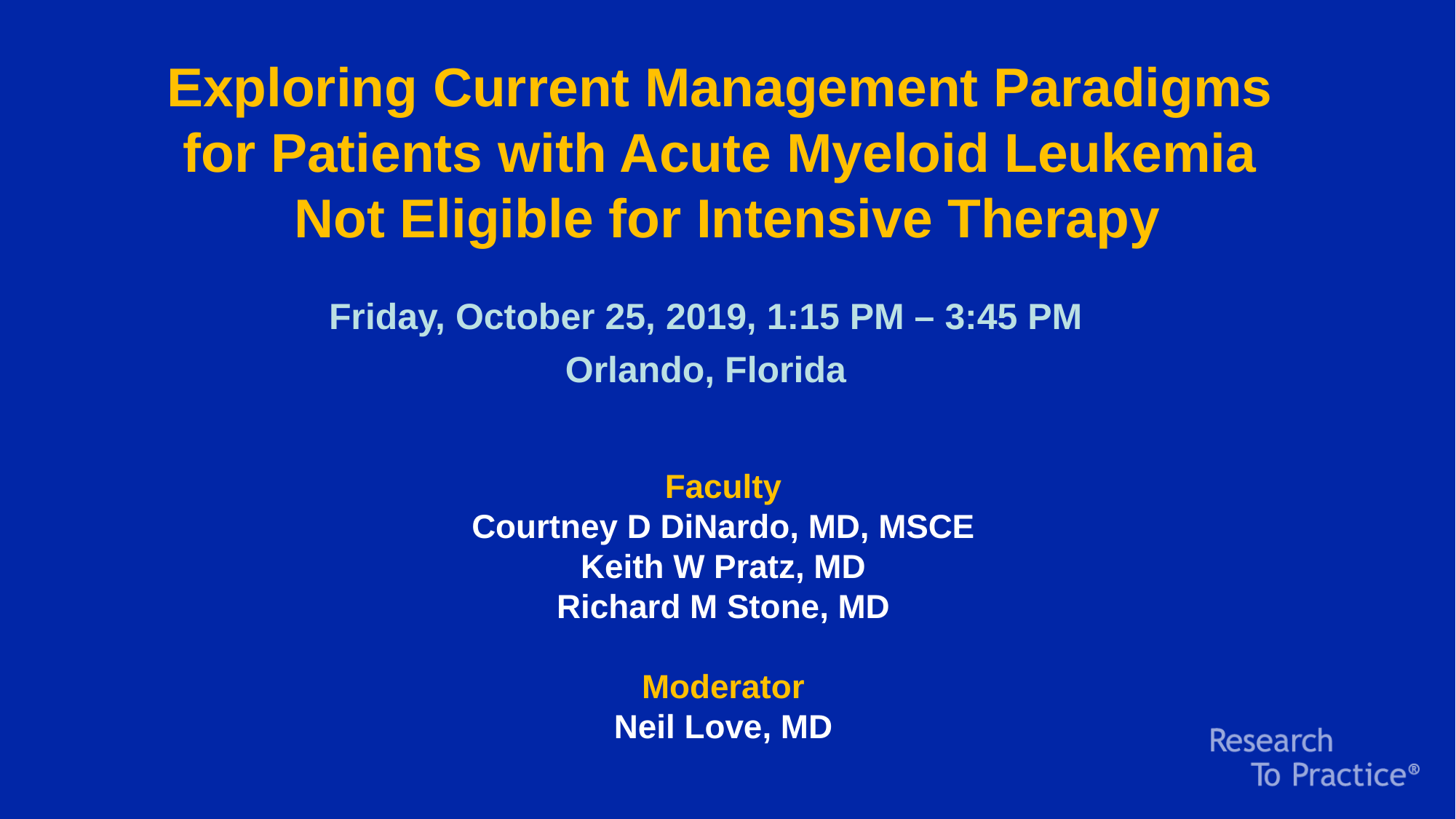

# Exploring Current Management Paradigms for Patients with Acute Myeloid Leukemia Not Eligible for Intensive Therapy
Friday, October 25, 2019, 1:15 PM – 3:45 PM
Orlando, Florida
Faculty
Courtney D DiNardo, MD, MSCE
Keith W Pratz, MD
Richard M Stone, MD

Moderator
Neil Love, MD